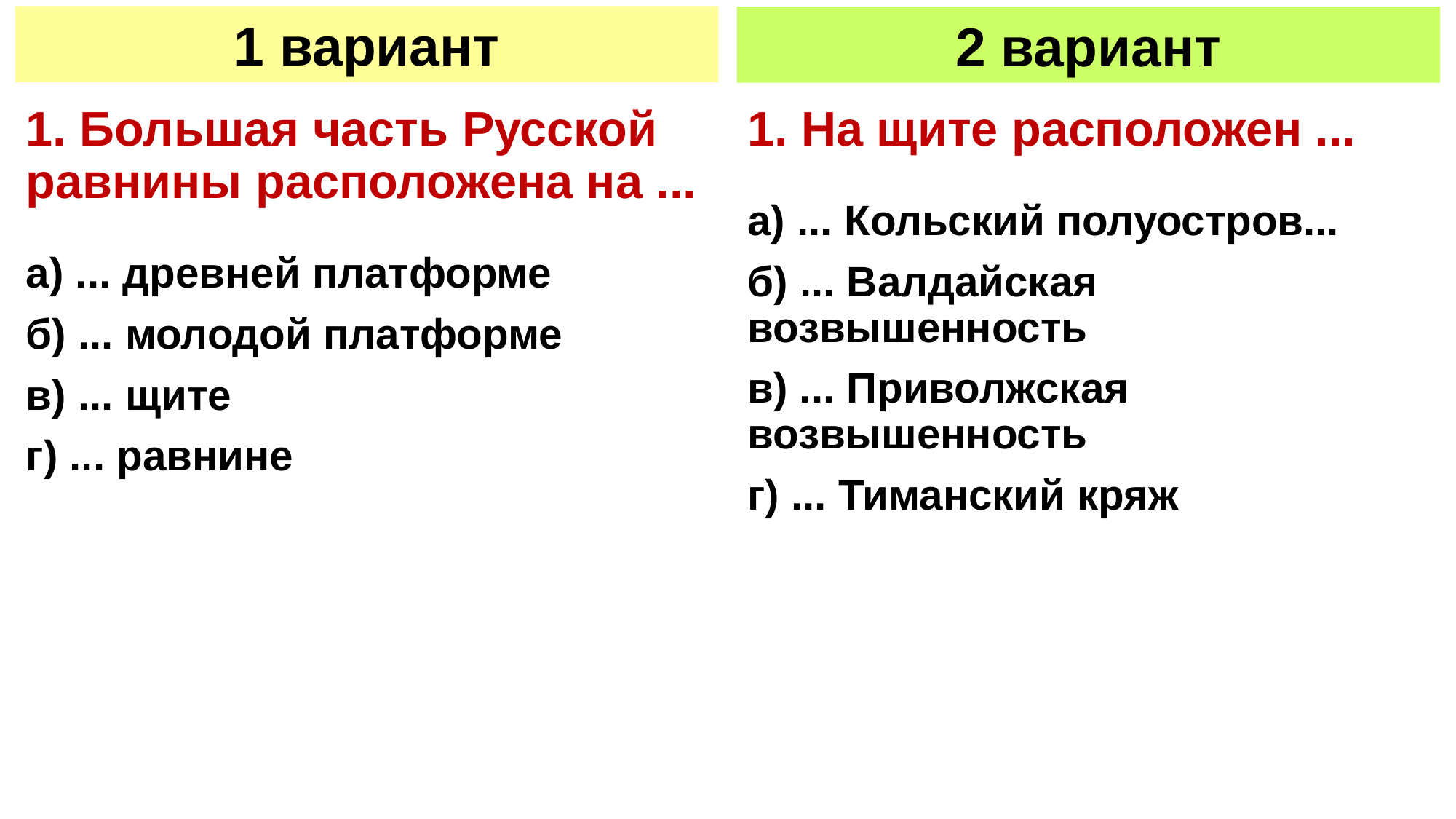

1. Большая часть Русской равнины расположена на ...
а) ... древней платформе
б) ... молодой платформе
в) ... щите
г) ... равнине
1. На щите расположен ...
а) ... Кольский полуостров...
б) ... Валдайская возвышенность
в) ... Приволжская возвышенность
г) ... Тиманский кряж